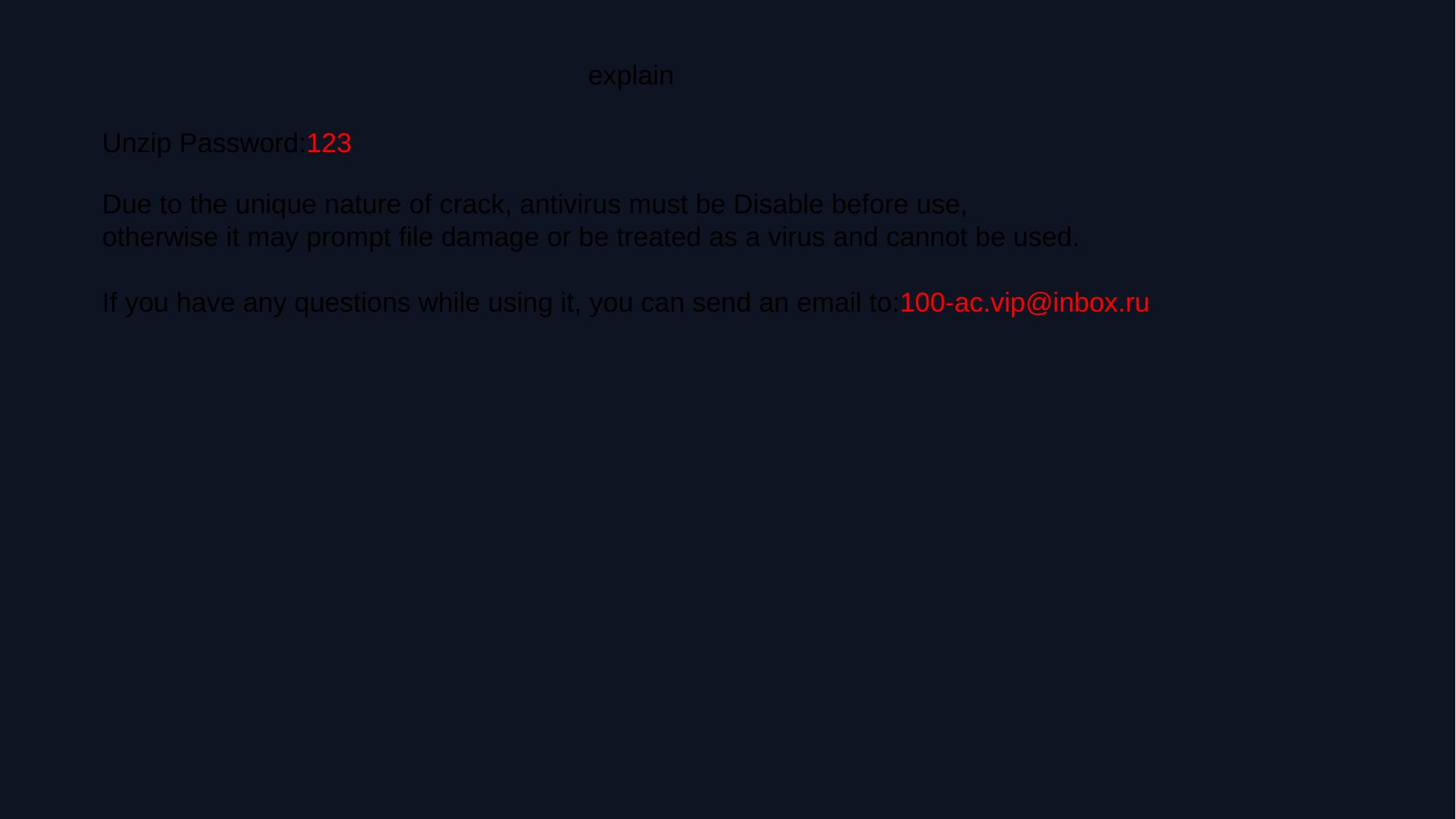

explain
Unzip Password:123
Due to the unique nature of crack, antivirus must be Disable before use,
otherwise it may prompt file damage or be treated as a virus and cannot be used.

If you have any questions while using it, you can send an email to:100-ac.vip@inbox.ru